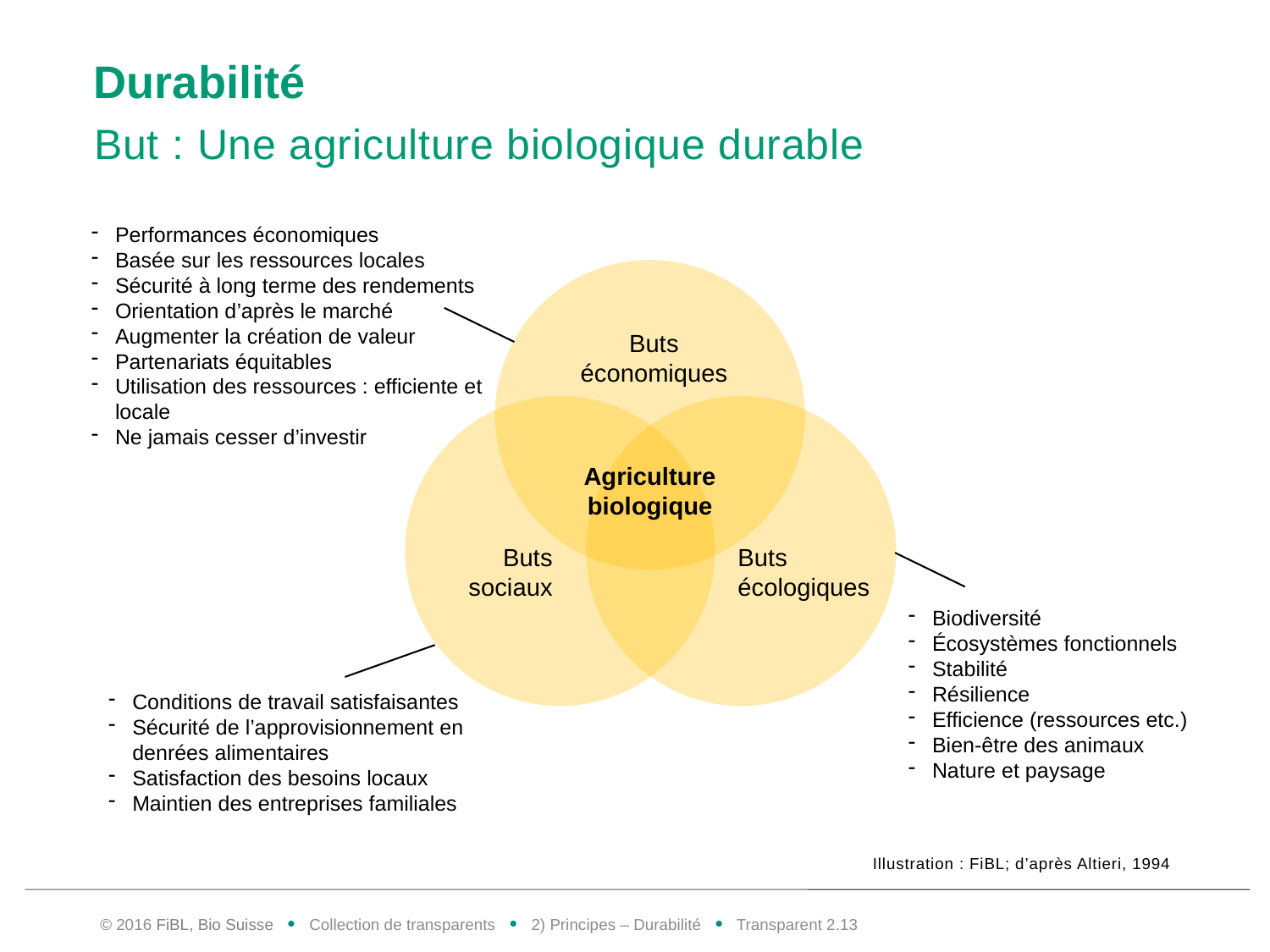

# Durabilité
But : Une agriculture biologique durable
Performances économiques
Basée sur les ressources locales
Sécurité à long terme des rendements
Orientation d’après le marché
Augmenter la création de valeur
Partenariats équitables
Utilisation des ressources : efficiente et locale
Ne jamais cesser d’investir

Buts économiques

Agriculture biologique
Buts
sociaux
Buts
écologiques
Biodiversité
Écosystèmes fonctionnels
Stabilité
Résilience
Efficience (ressources etc.)
Bien-être des animaux
Nature et paysage

Conditions de travail satisfaisantes
Sécurité de l’approvisionnement en denrées alimentaires
Satisfaction des besoins locaux
Maintien des entreprises familiales
Illustration : FiBL; d’après Altieri, 1994
© 2016 FiBL, Bio Suisse   •   Collection de transparents   •   2) Principes – Durabilité   •   Transparent 2.13